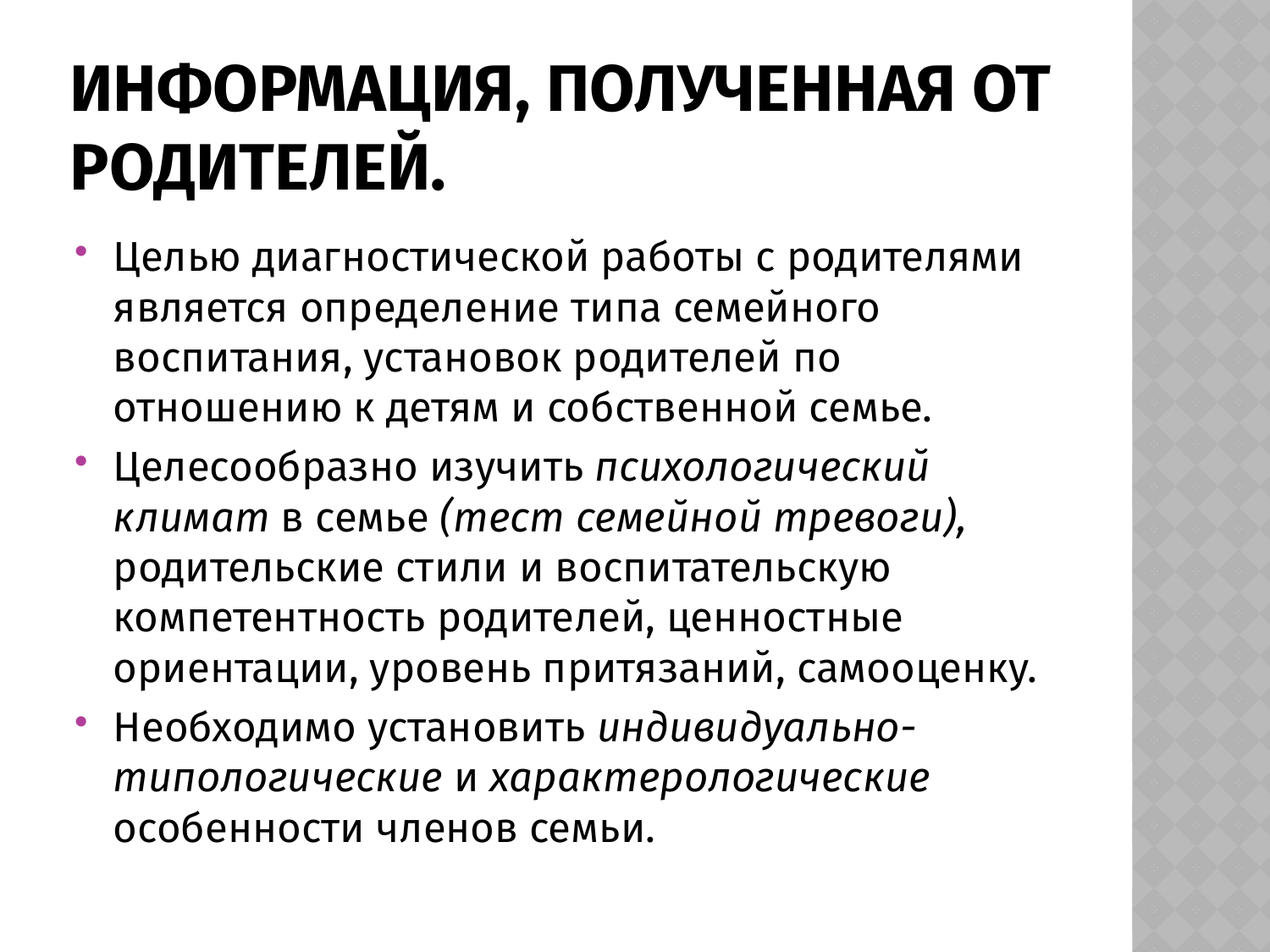

# Информация, полученная от родителей.
Целью диагностической работы с родителями является определение типа семейного воспитания, установок родителей по отношению к детям и собственной семье.
Целесообразно изучить психологический климат в семье (тест семейной тревоги), родительские стили и воспитательскую компетентность родителей, ценностные ориентации, уровень притязаний, самооценку.
Необходимо установить индивидуально-типологические и характерологические особенности членов семьи.